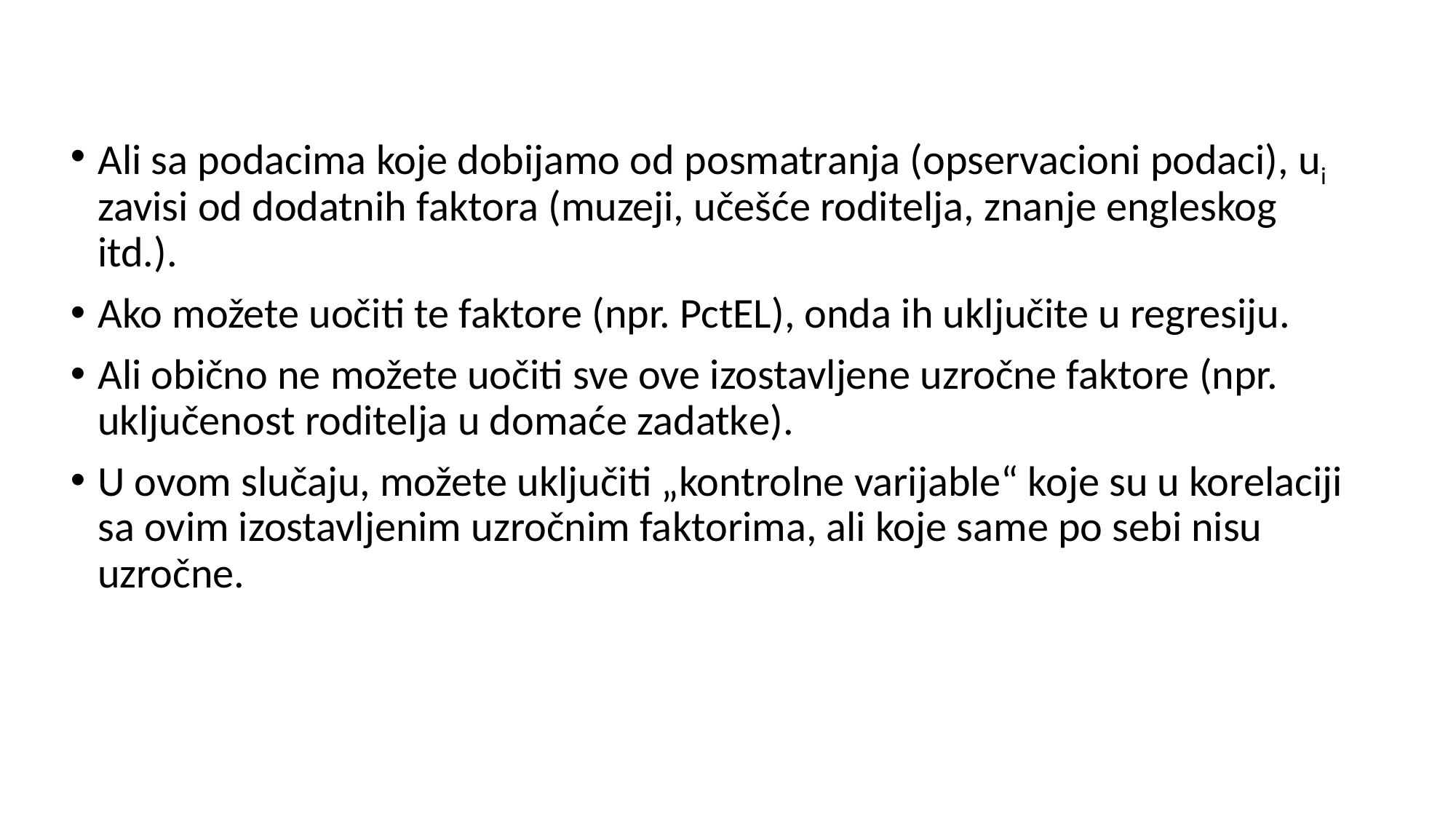

Ali sa podacima koje dobijamo od posmatranja (opservacioni podaci), ui zavisi od dodatnih faktora (muzeji, učešće roditelja, znanje engleskog itd.).
Ako možete uočiti te faktore (npr. PctEL), onda ih uključite u regresiju.
Ali obično ne možete uočiti sve ove izostavljene uzročne faktore (npr. uključenost roditelja u domaće zadatke).
U ovom slučaju, možete uključiti „kontrolne varijable“ koje su u korelaciji sa ovim izostavljenim uzročnim faktorima, ali koje same po sebi nisu uzročne.